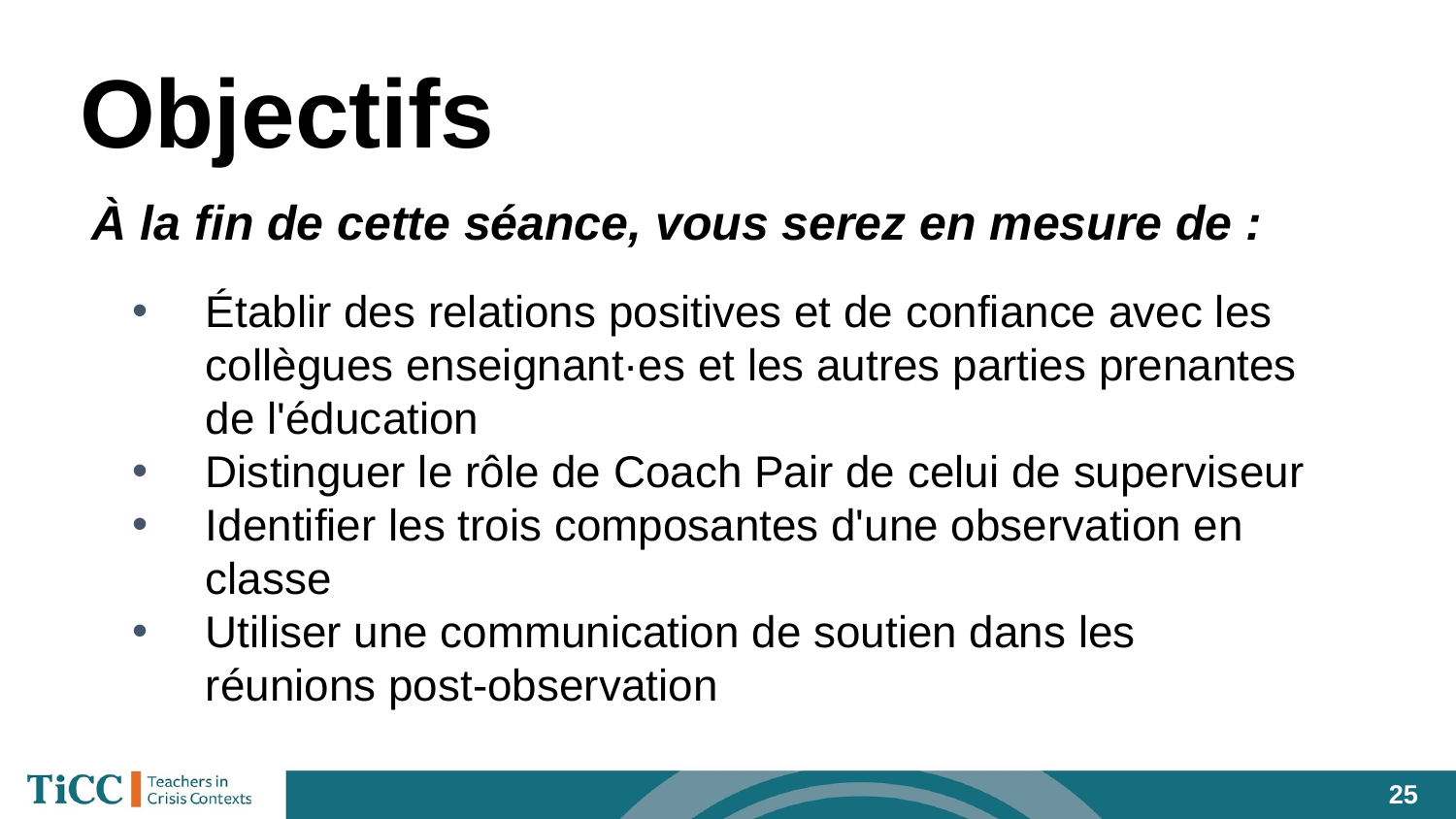

# Objectifs
À la fin de cette séance, vous serez en mesure de :
Établir des relations positives et de confiance avec les collègues enseignant·es et les autres parties prenantes de l'éducation
Distinguer le rôle de Coach Pair de celui de superviseur
Identifier les trois composantes d'une observation en classe
Utiliser une communication de soutien dans les réunions post-observation
25